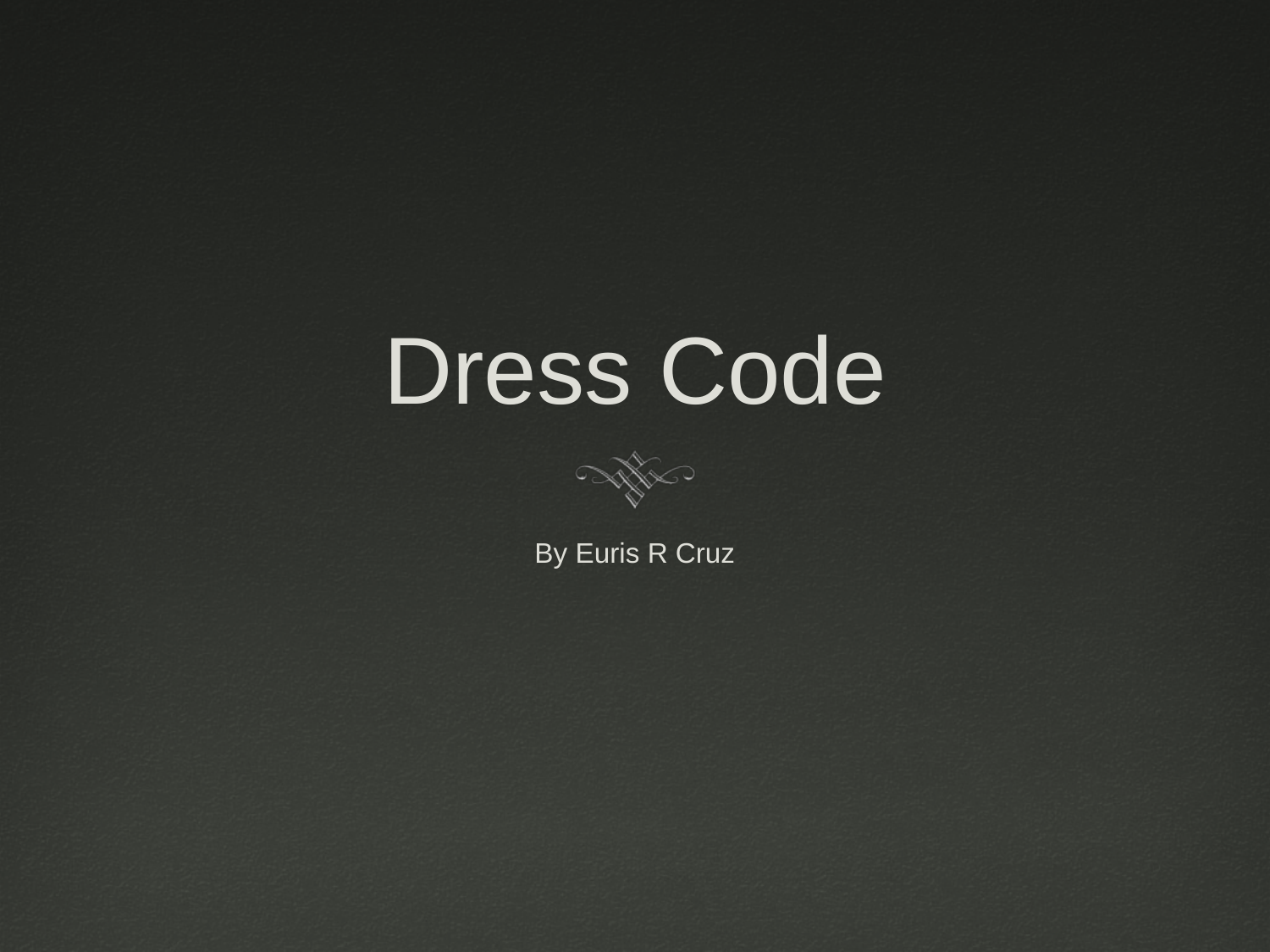

# Dress Code
By Euris R Cruz